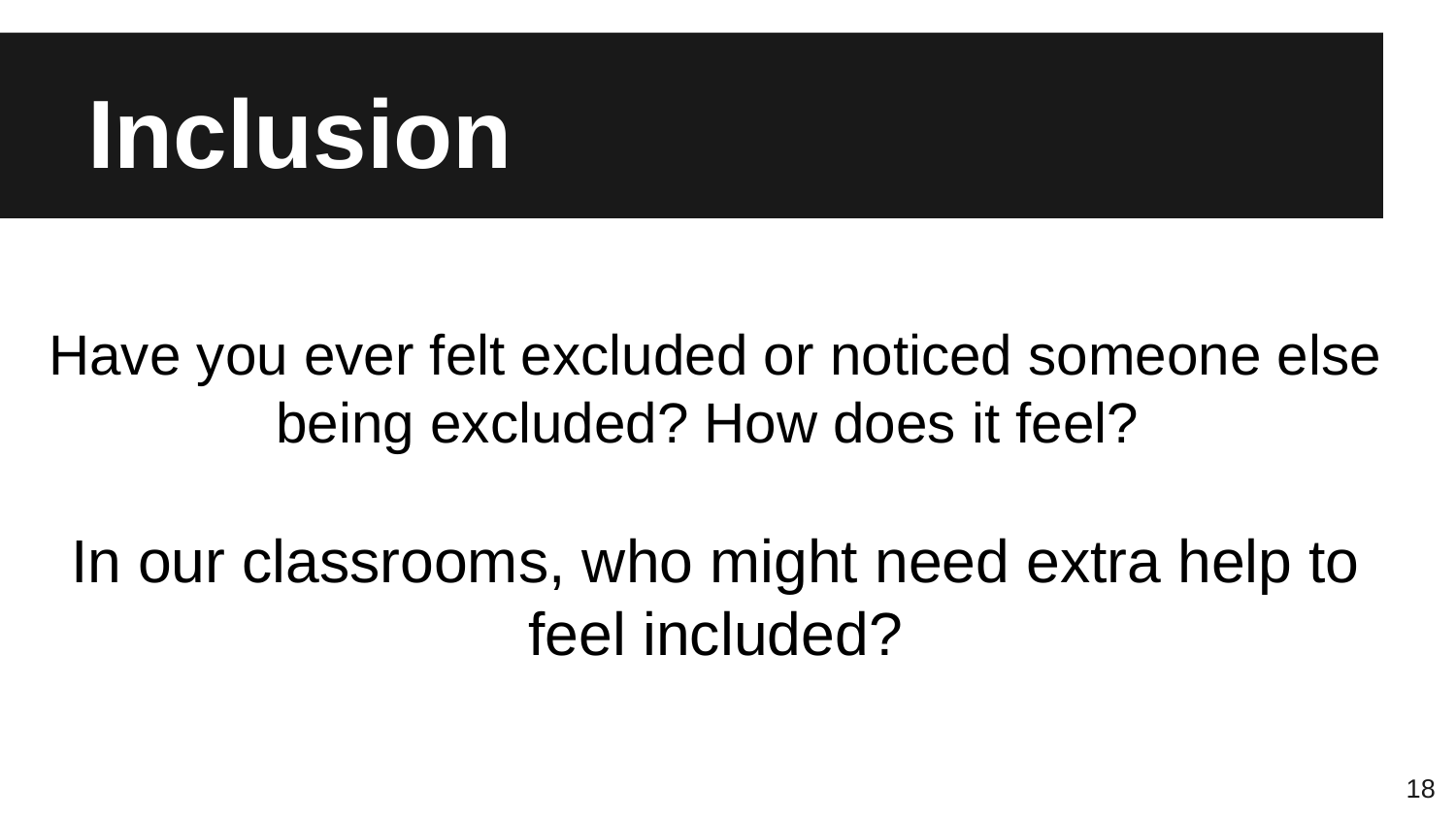

# Inclusion
Have you ever felt excluded or noticed someone else being excluded? How does it feel?

In our classrooms, who might need extra help to feel included?
18